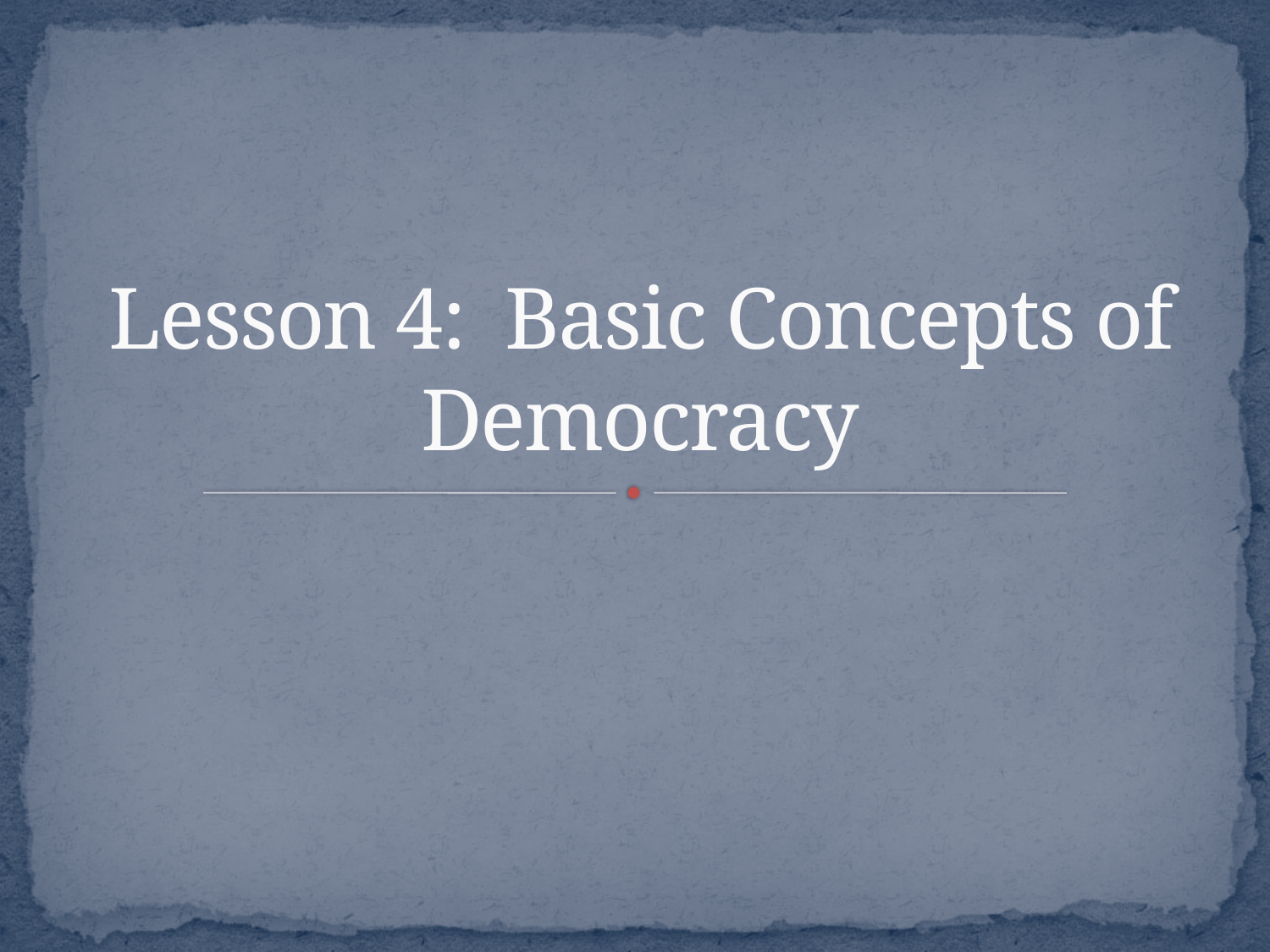

# Lesson 4:  Basic Concepts of Democracy